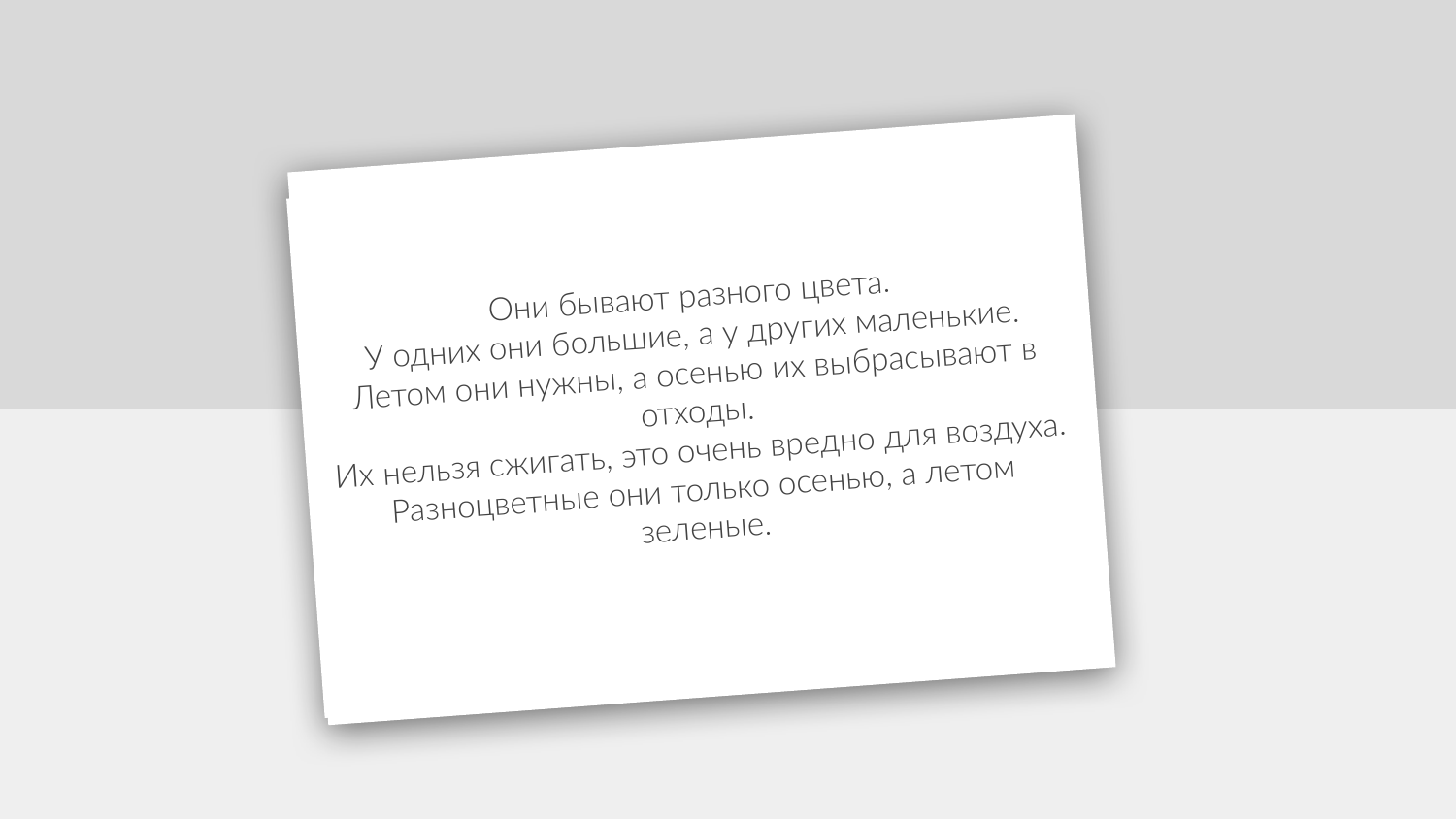

Они бывают разного цвета.
У одних они большие, а у других маленькие.
Летом они нужны, а осенью их выбрасывают в отходы.
Их нельзя сжигать, это очень вредно для воздуха.
Разноцветные они только осенью, а летом зеленые.